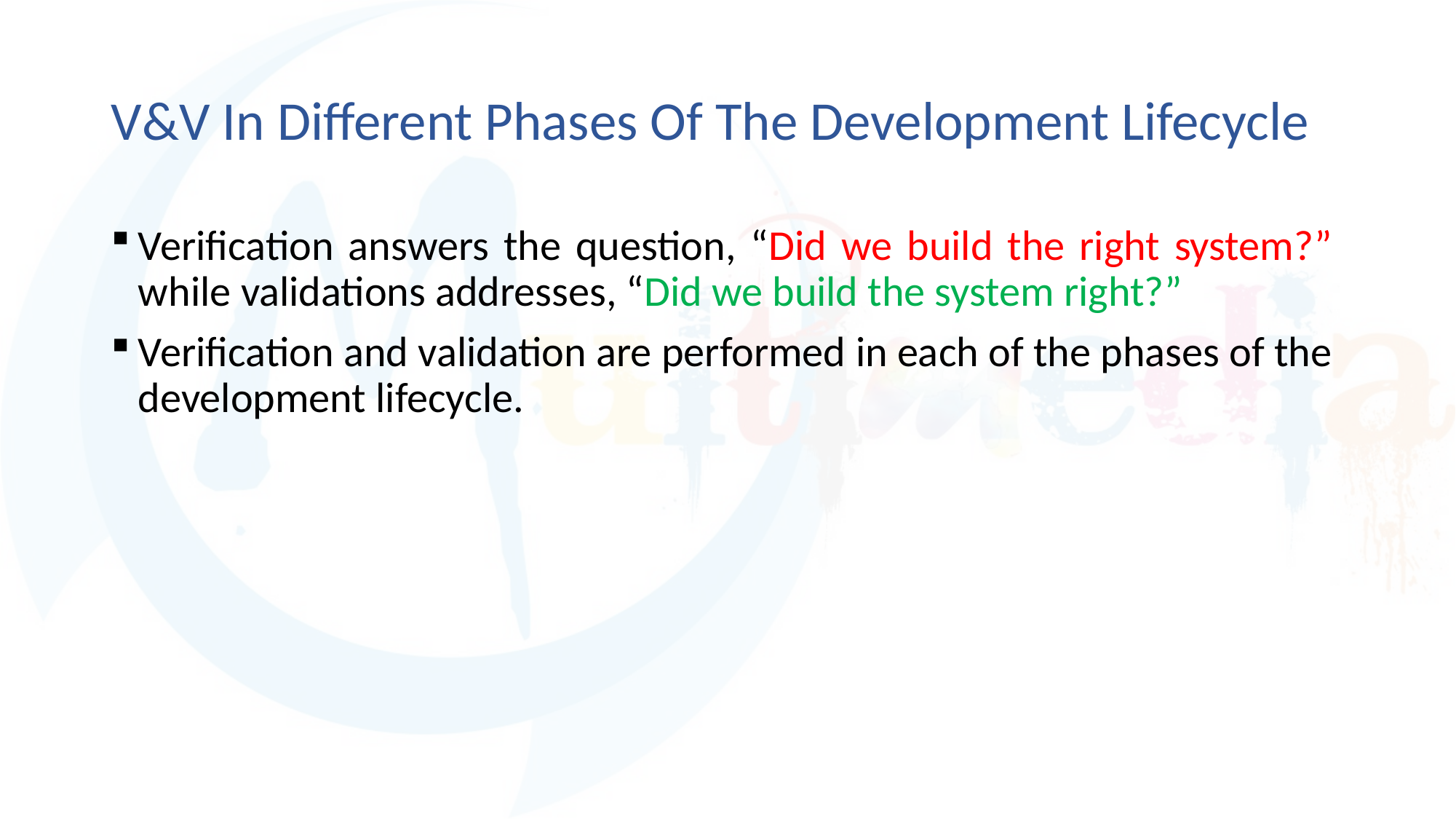

# V&V In Different Phases Of The Development Lifecycle
Verification answers the question, “Did we build the right system?” while validations addresses, “Did we build the system right?”
Verification and validation are performed in each of the phases of the development lifecycle.